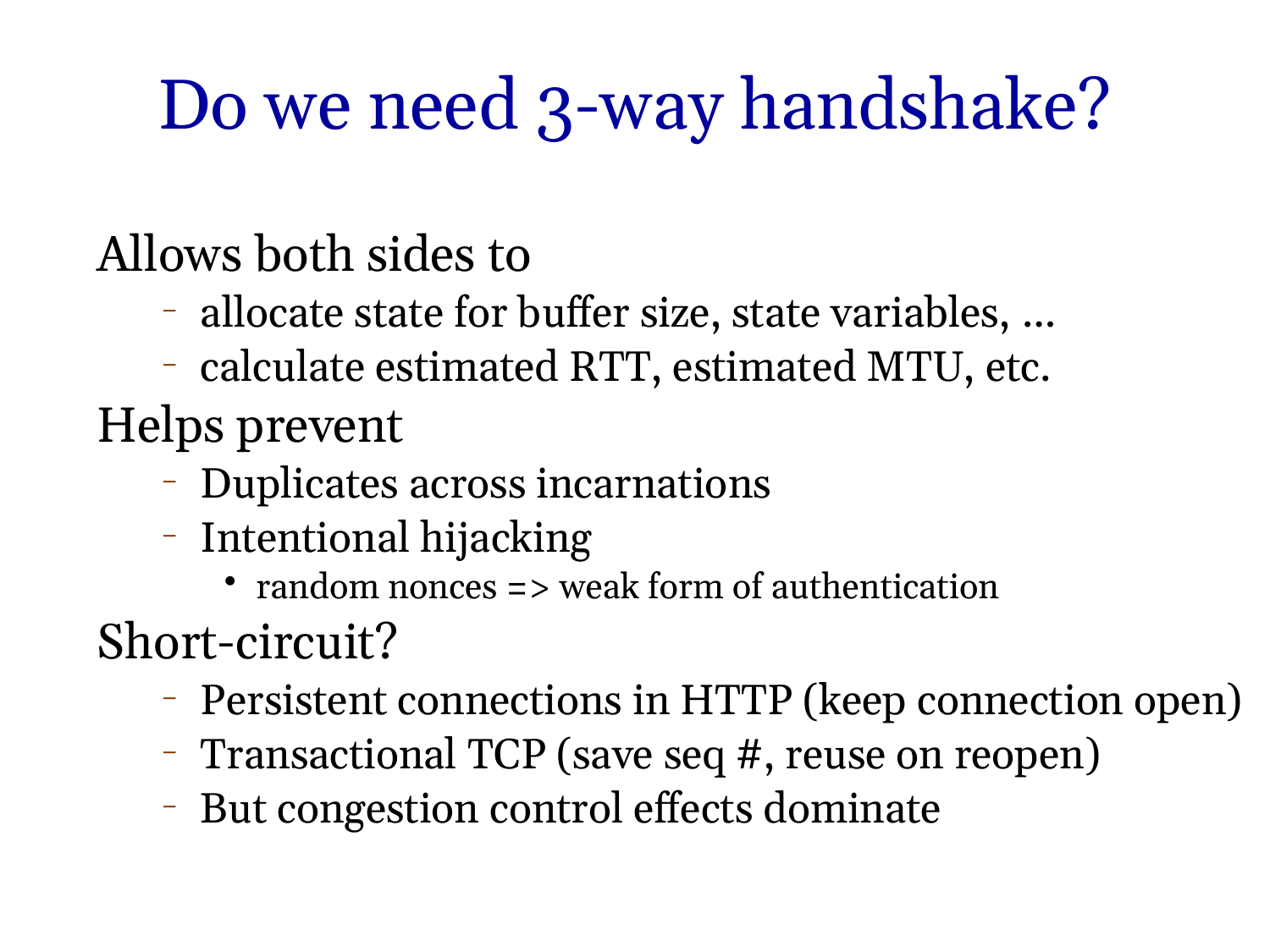

# Do we need 3-way handshake?
Allows both sides to
allocate state for buffer size, state variables, …
calculate estimated RTT, estimated MTU, etc.
Helps prevent
Duplicates across incarnations
Intentional hijacking
random nonces => weak form of authentication
Short-circuit?
Persistent connections in HTTP (keep connection open)
Transactional TCP (save seq #, reuse on reopen)
But congestion control effects dominate